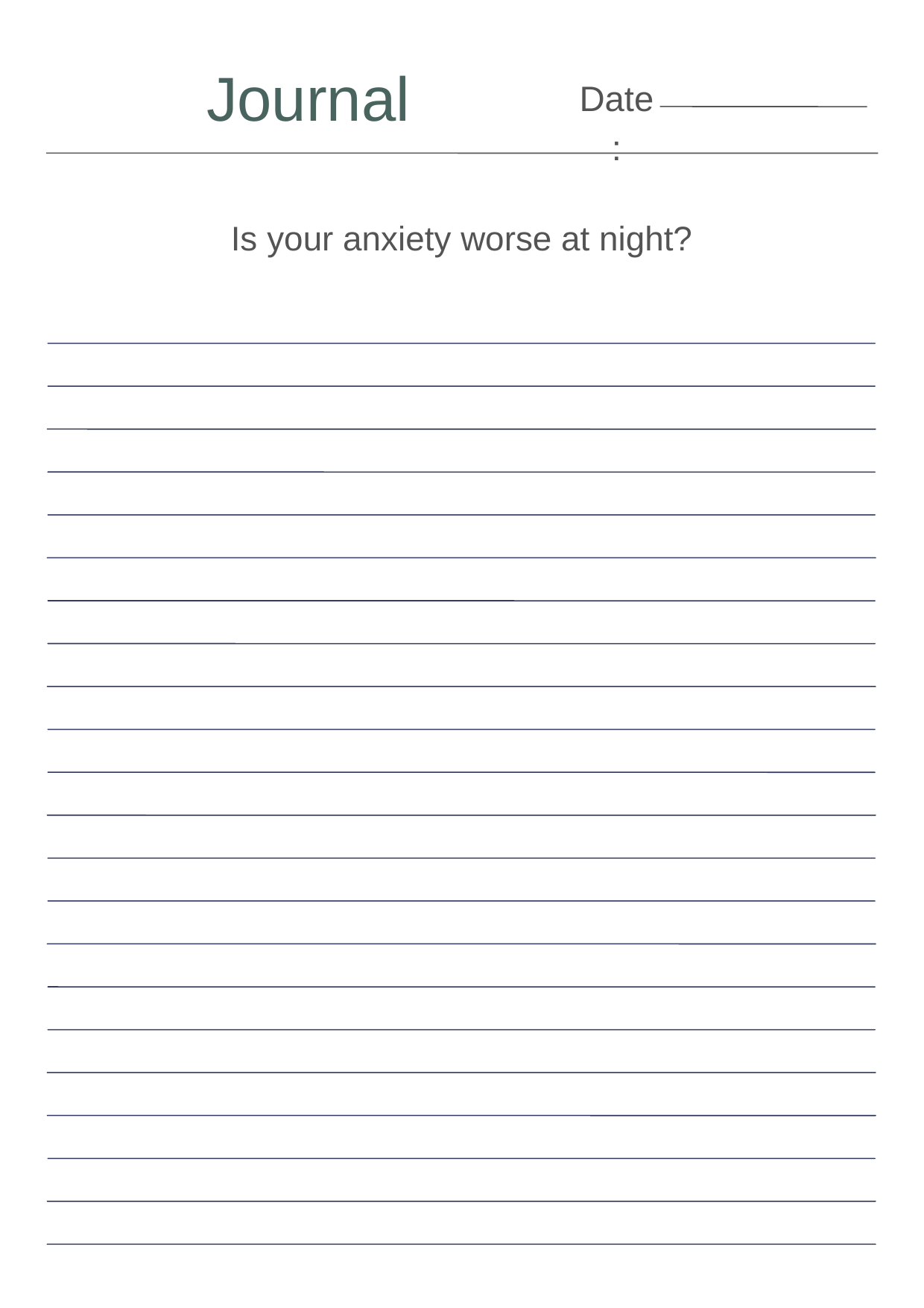

Journal
Date:

Is your anxiety worse at night?